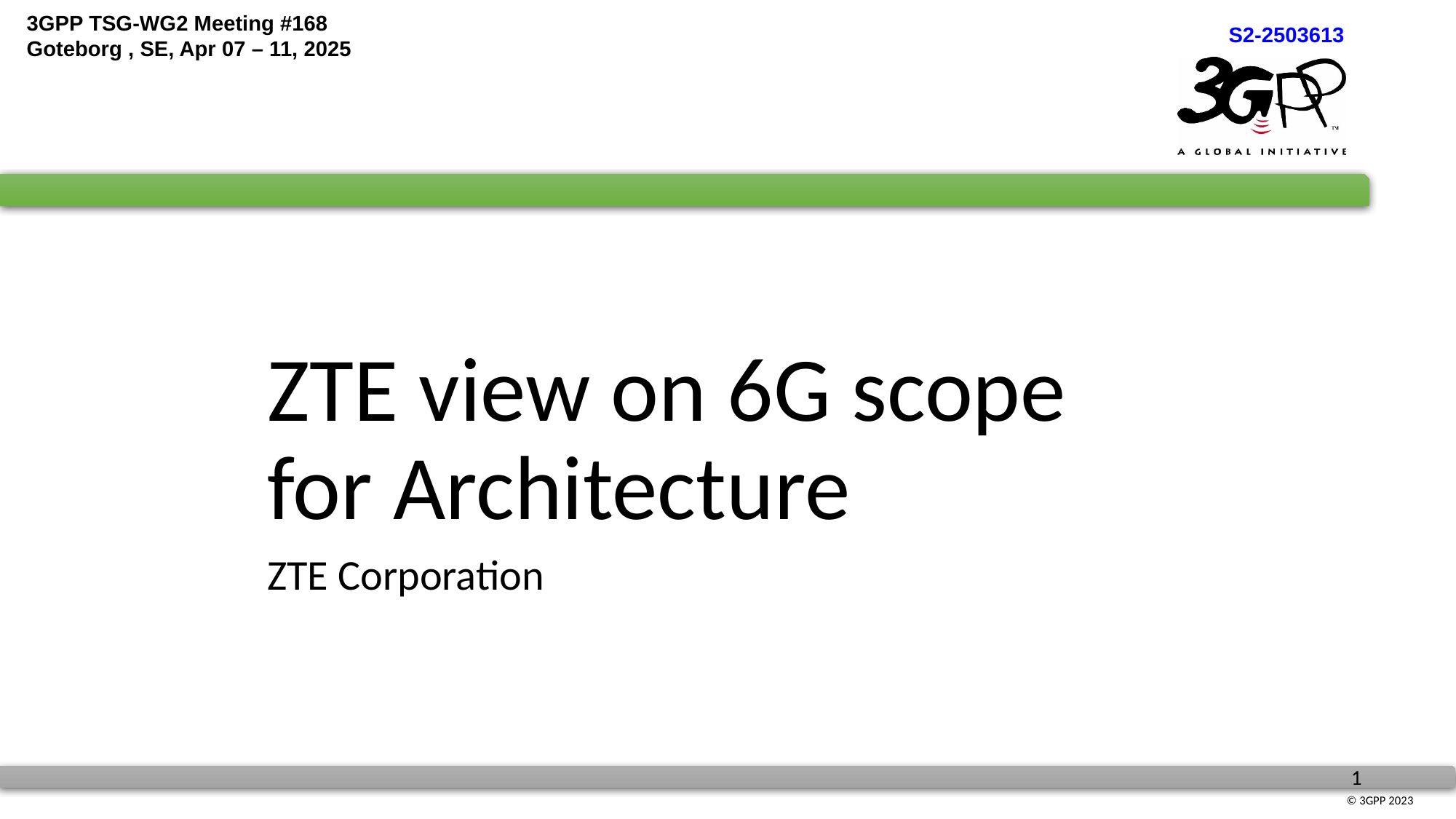

# ZTE view on 6G scope for Architecture
ZTE Corporation